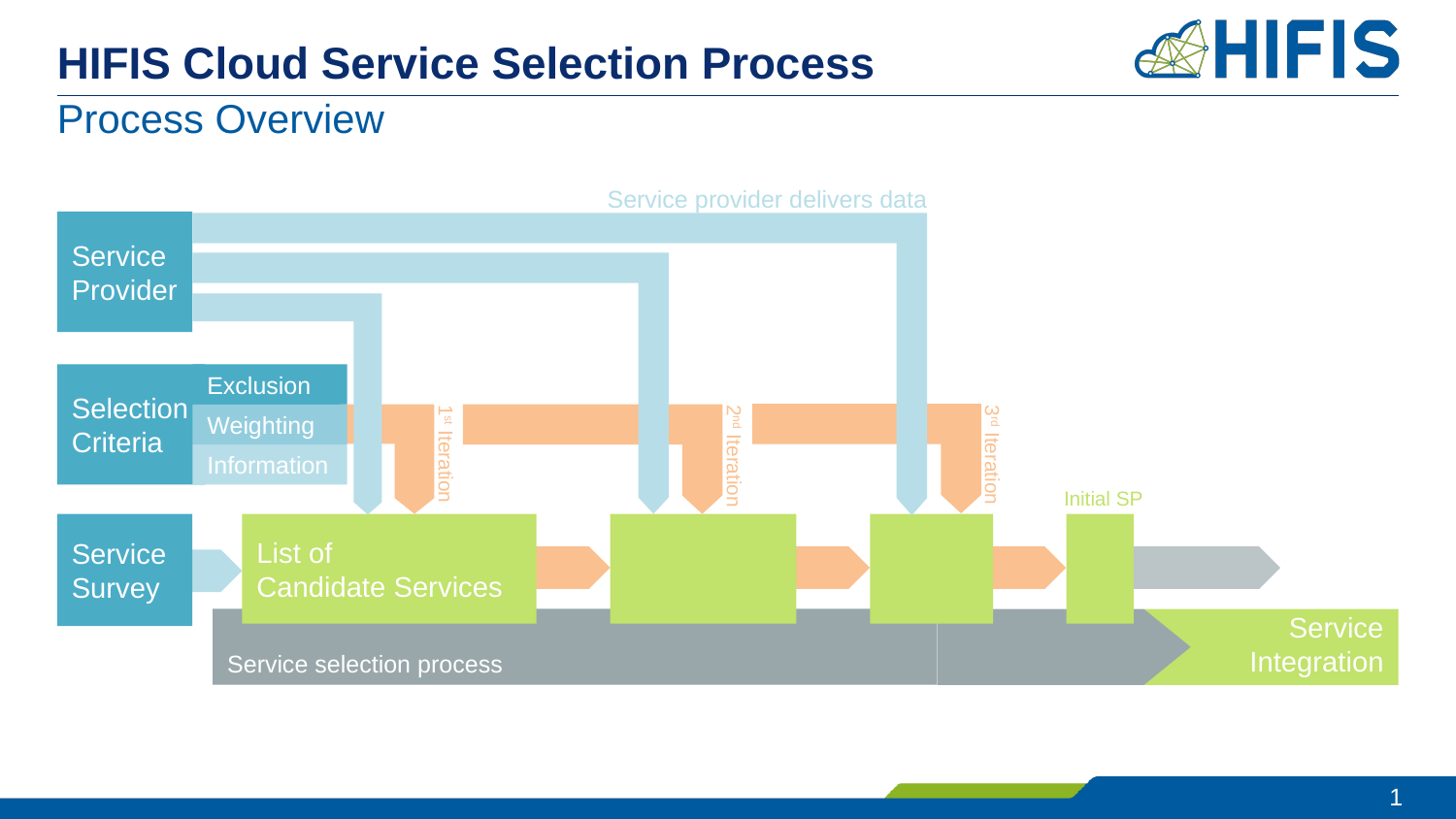

# HIFIS Cloud Service Selection Process
Process Overview
Service provider delivers data
Service
Provider

Selection Criteria
Exclusion

Weighting
1st Iteration
3rd Iteration
2nd Iteration
Information
Initial SP

Service Survey
List of
Candidate Services

Service selection process

      Service Integration
1